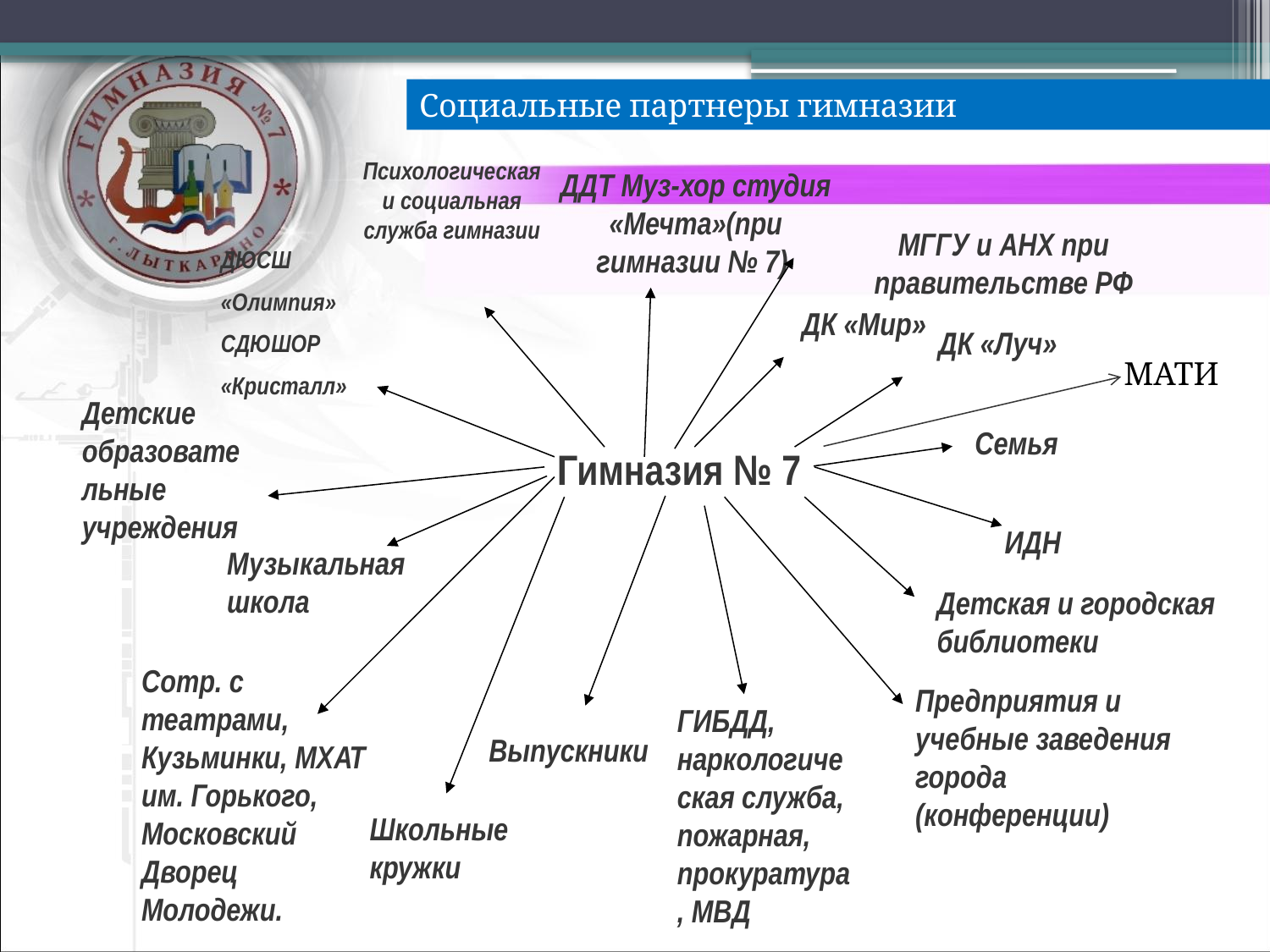

Социальные партнеры гимназии
Психологическая и социальная служба гимназии
ДДТ Муз-хор студия «Мечта»(при гимназии № 7)
МГГУ и АНХ при правительстве РФ
ДЮСШ
«Олимпия»
СДЮШОР
«Кристалл»

ДК «Мир»

ДК «Луч»
МАТИ

Детские образовательные учреждения
Семья
Гимназия № 7

ИДН
Музыкальная школа
Детская и городская библиотеки
Сотр. с театрами, Кузьминки, МХАТ им. Горького, Московский Дворец Молодежи.

Предприятия и учебные заведения города (конференции)
ГИБДД, наркологическая служба, пожарная, прокуратура, МВД
Выпускники
Школьные кружки